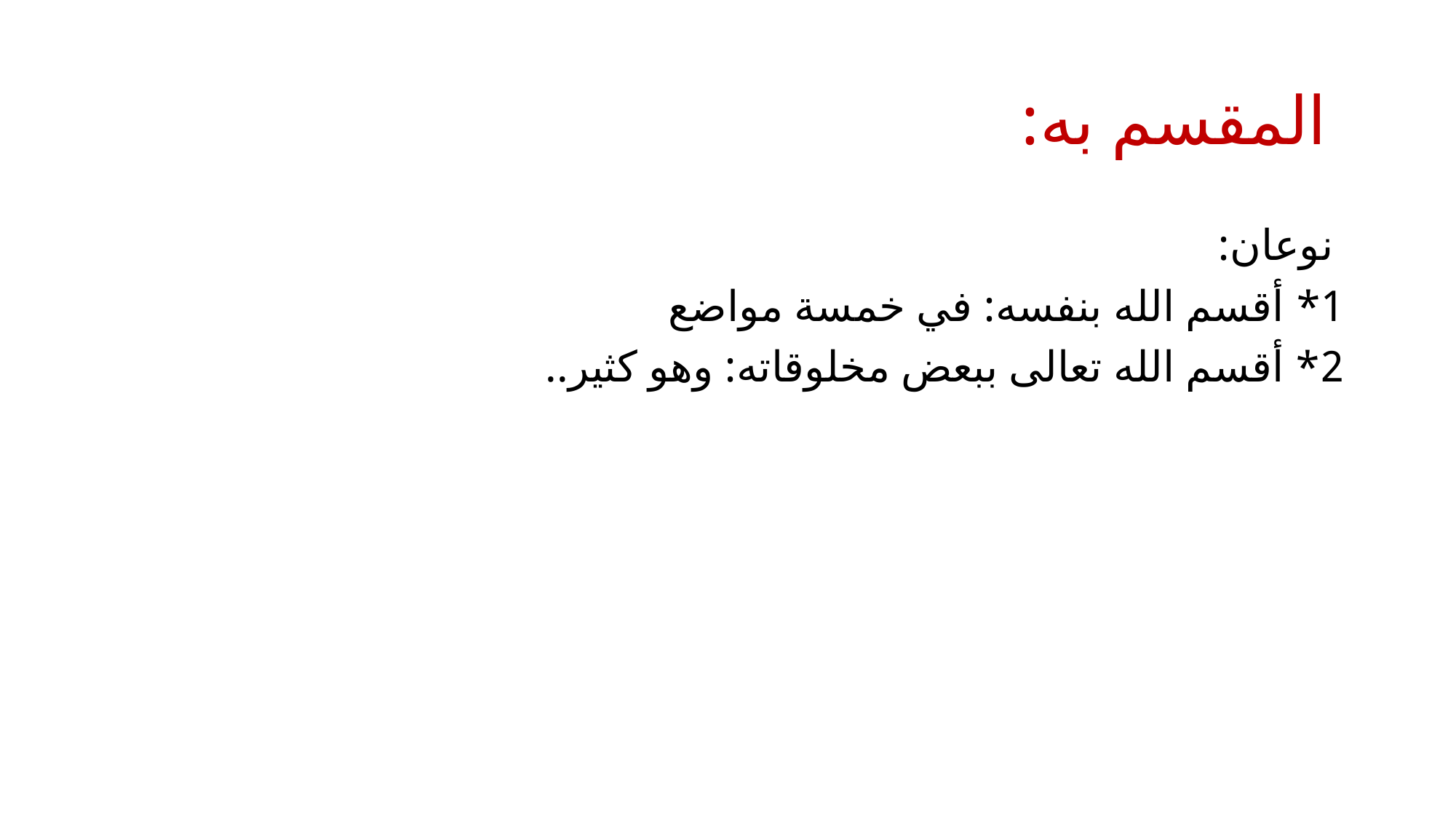

# المقسم به:
 نوعان:
1* أقسم الله بنفسه: في خمسة مواضع
2* أقسم الله تعالى ببعض مخلوقاته: وهو كثير..